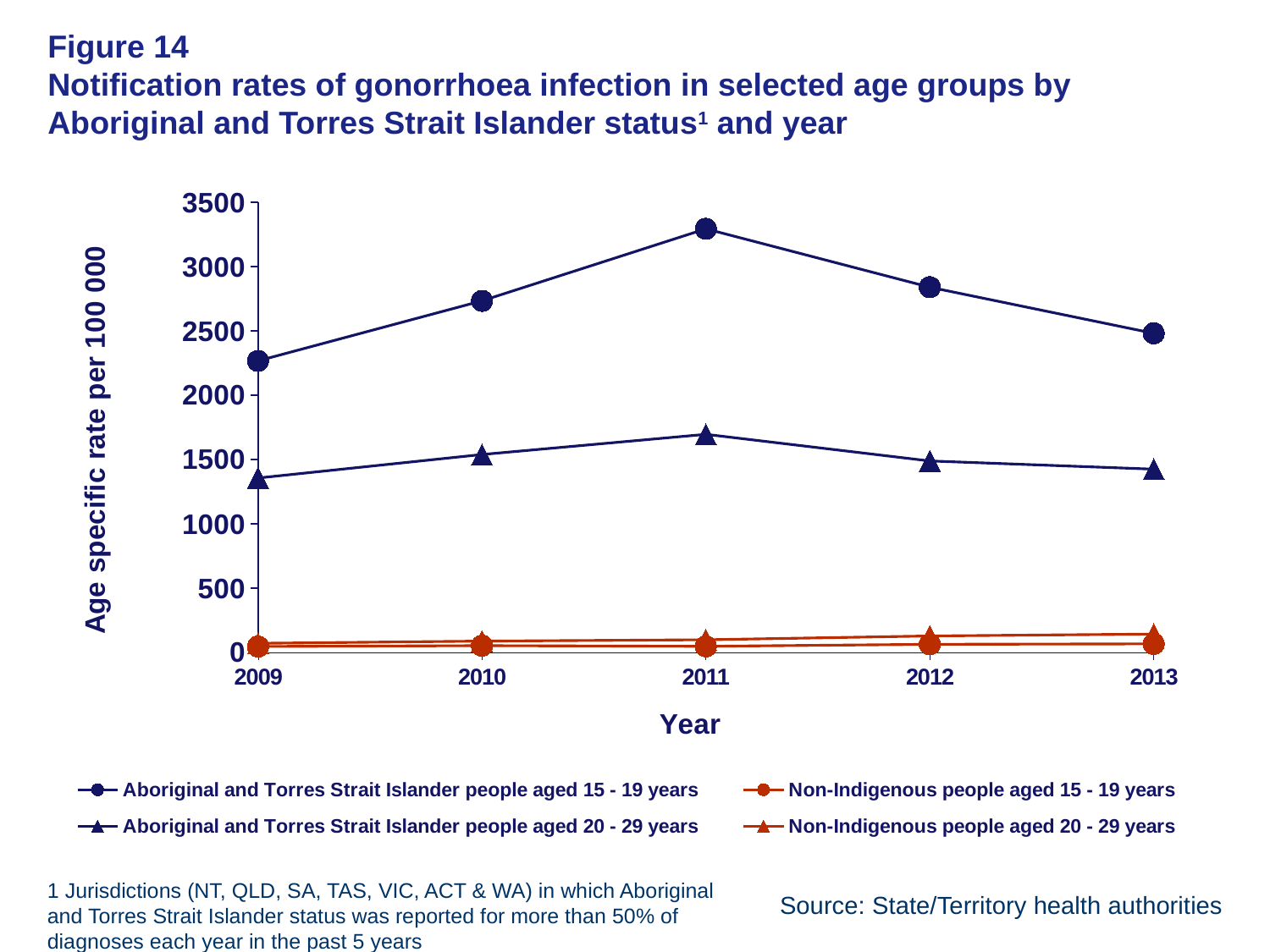

# Figure 14 Notification rates of gonorrhoea infection in selected age groups by Aboriginal and Torres Strait Islander status1 and year

### Chart

| Category | Aboriginal and Torres Strait Islander people aged 15 - 19 years | Non-Indigenous people aged 15 - 19 years | Aboriginal and Torres Strait Islander people aged 20 - 29 years | Non-Indigenous people aged 20 - 29 years |
|---|---|---|---|---|
| 2009.0 | 2268.608345237841 | 47.42123333143648 | 1357.974070602936 | 72.09583542644701 |
| 2010.0 | 2735.366310271665 | 53.6901707959225 | 1540.372902888316 | 89.03585245267844 |
| 2011.0 | 3295.405972032812 | 48.86103962725704 | 1697.377269670478 | 99.76098534716978 |
| 2012.0 | 2841.57411559911 | 64.33716058311902 | 1490.38472535064 | 129.0437309483526 |
| 2013.0 | 2483.005994886053 | 67.80209201038666 | 1426.562262924672 | 144.1280263649821 |
1 Jurisdictions (NT, QLD, SA, TAS, VIC, ACT & WA) in which Aboriginal and Torres Strait Islander status was reported for more than 50% of diagnoses each year in the past 5 years
Source: State/Territory health authorities